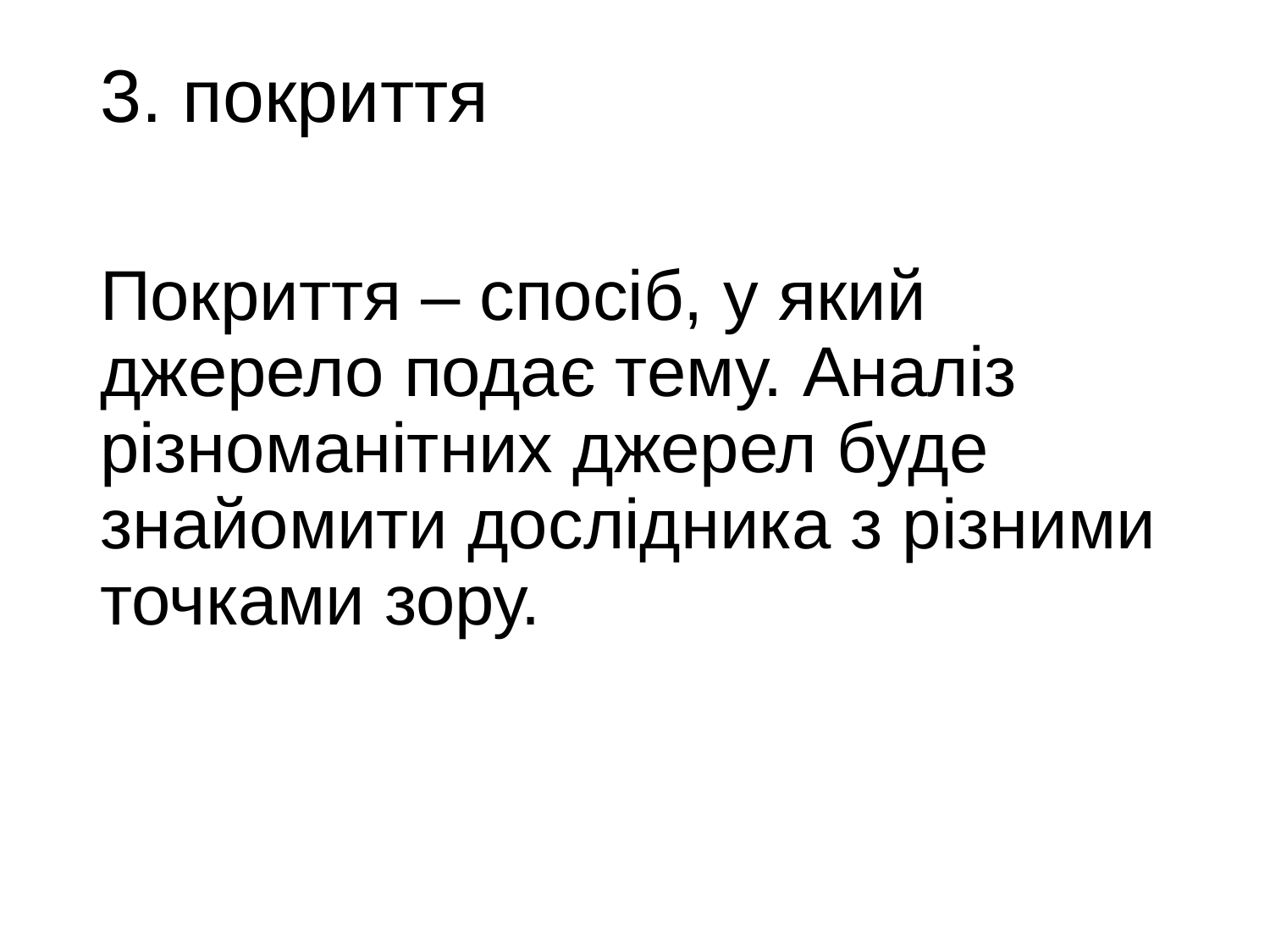

# 3. покриття
Покриття – спосіб, у який джерело подає тему. Аналіз різноманітних джерел буде знайомити дослідника з різними точками зору.